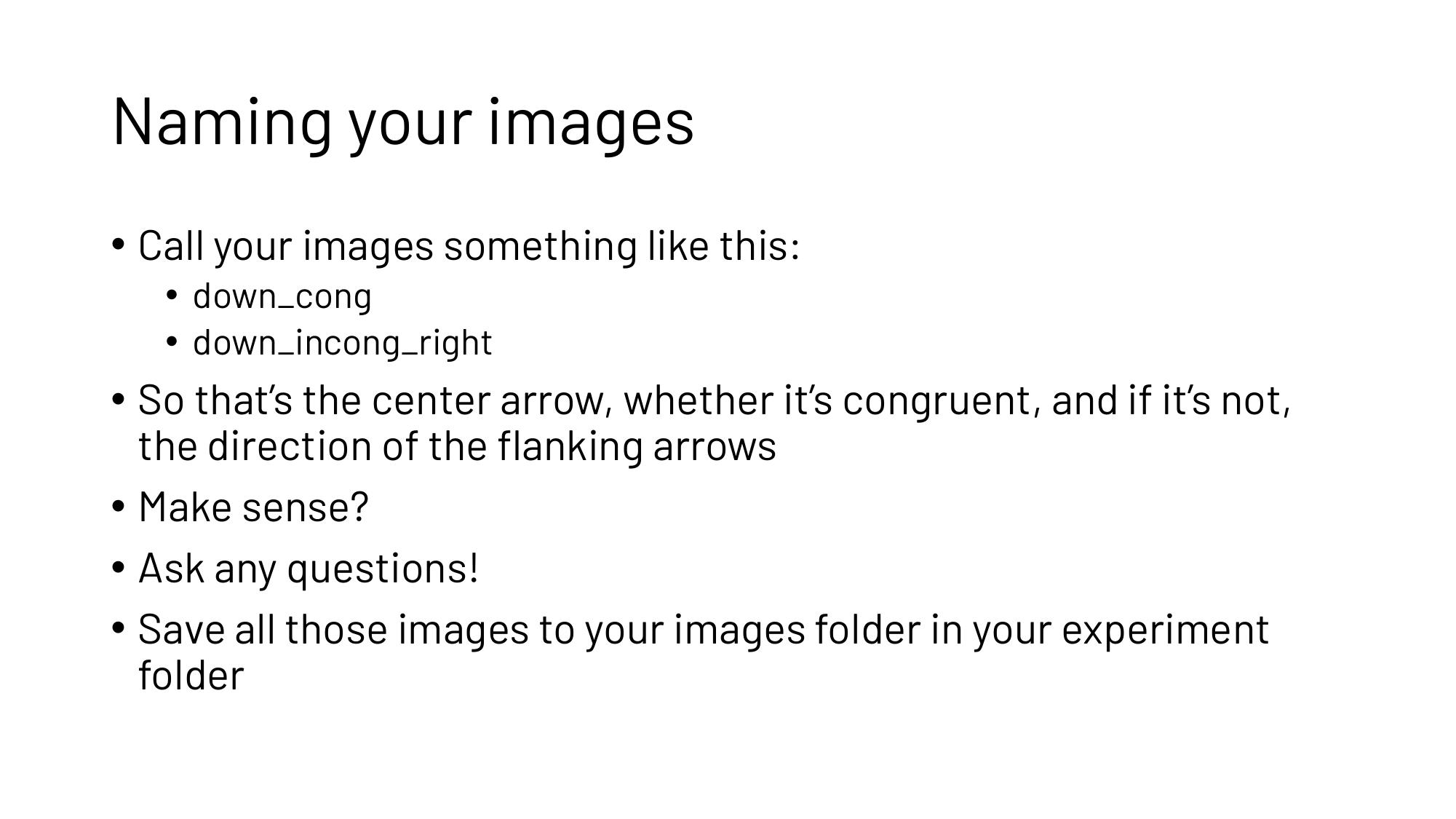

# Naming your images
Call your images something like this:
down_cong
down_incong_right
So that’s the center arrow, whether it’s congruent, and if it’s not, the direction of the flanking arrows
Make sense?
Ask any questions!
Save all those images to your images folder in your experiment folder